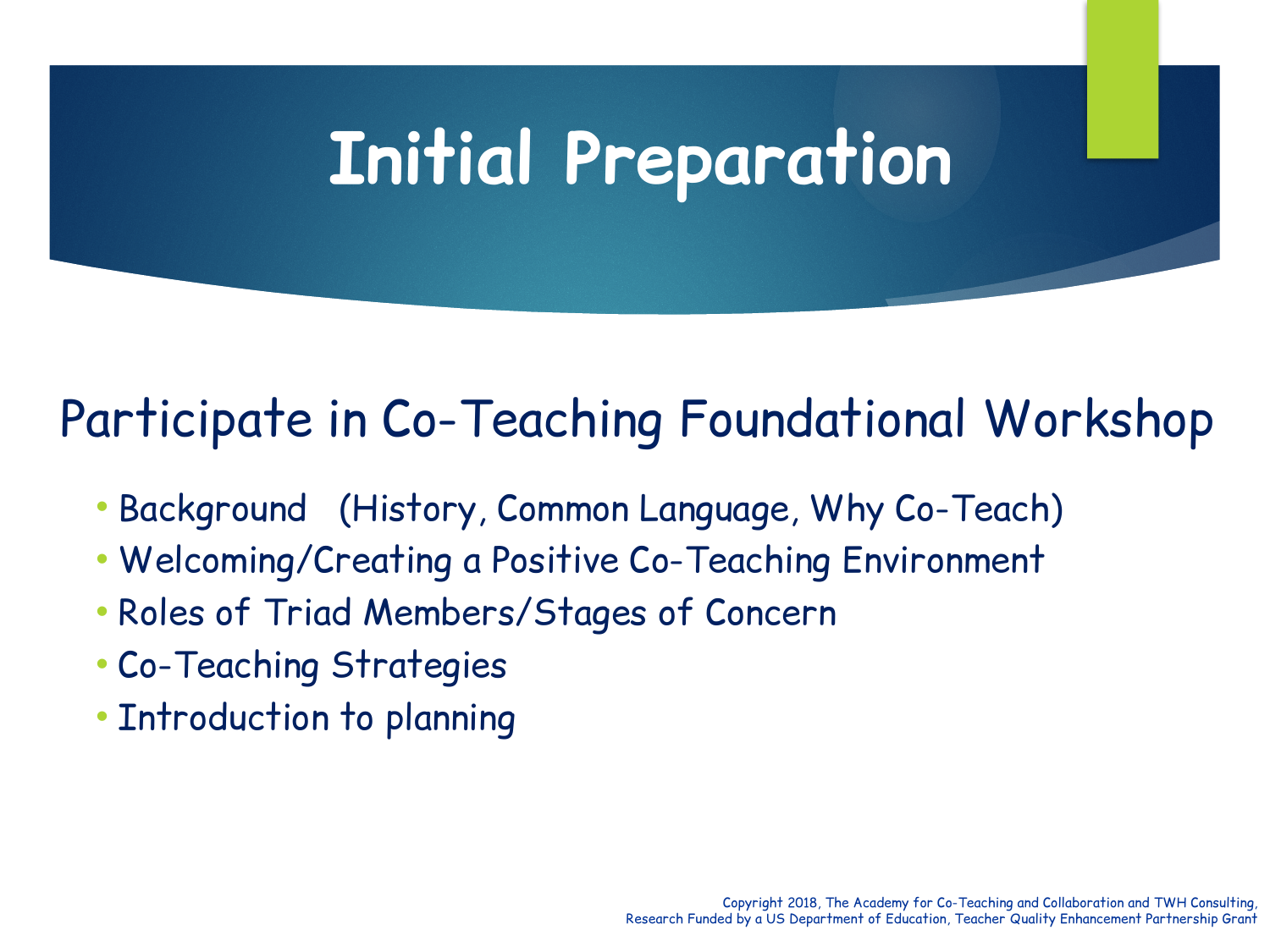

# Initial Preparation
Participate in Co-Teaching Foundational Workshop

Background   (History, Common Language, Why Co-Teach)
Welcoming/Creating a Positive Co-Teaching Environment
Roles of Triad Members/Stages of Concern
Co-Teaching Strategies
Introduction to planning

Copyright 2018, The Academy for Co-Teaching and Collaboration and TWH Consulting,
Research Funded by a US Department of Education, Teacher Quality Enhancement Partnership Grant